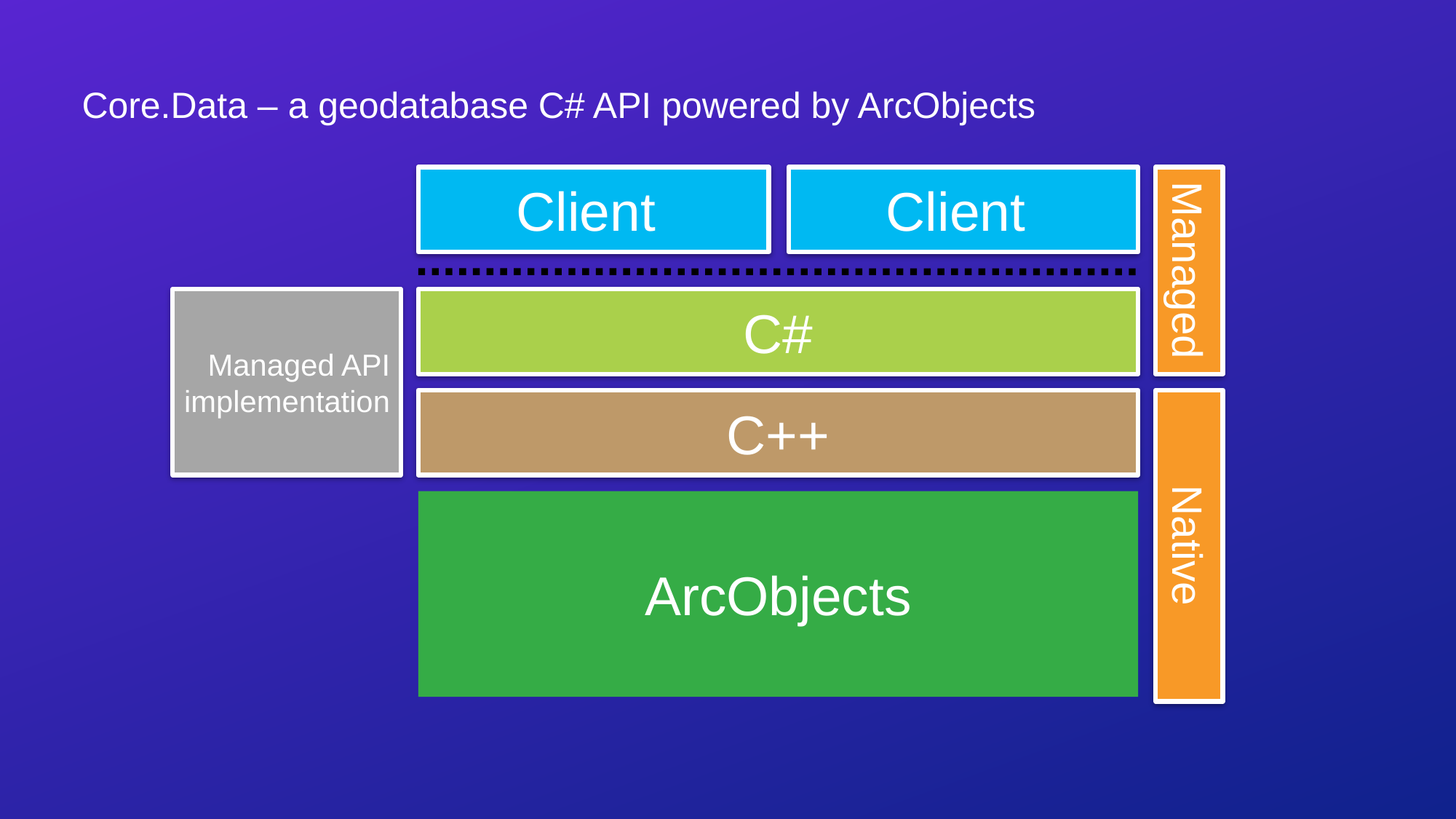

# Core.Data – a geodatabase C# API powered by ArcObjects
Client
Client
Managed
Managed API
implementation
C#
C++
ArcObjects
Native